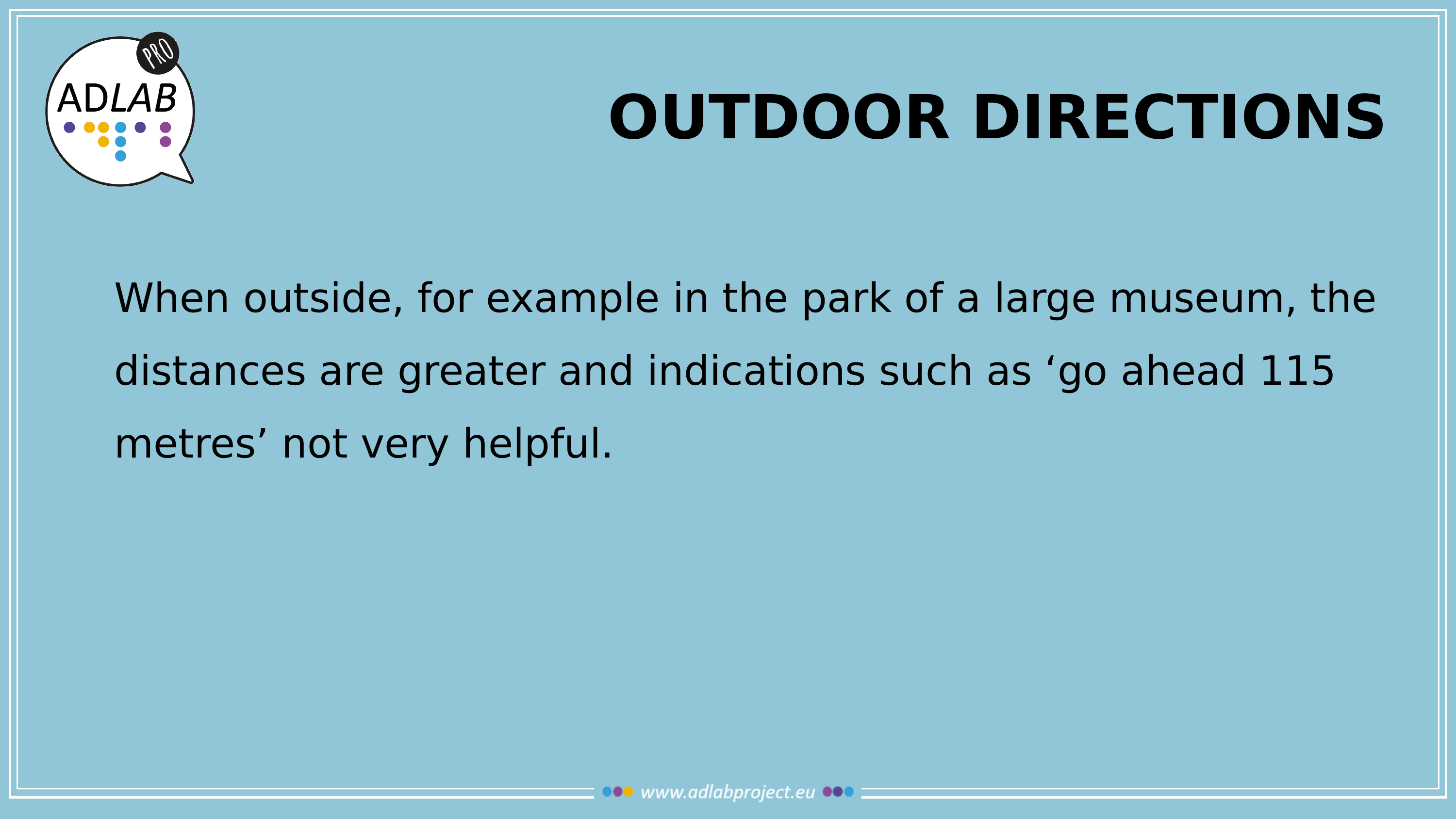

# Outdoor directions
	When outside, for example in the park of a large museum, the distances are greater and indications such as ‘go ahead 115 metres’ not very helpful.